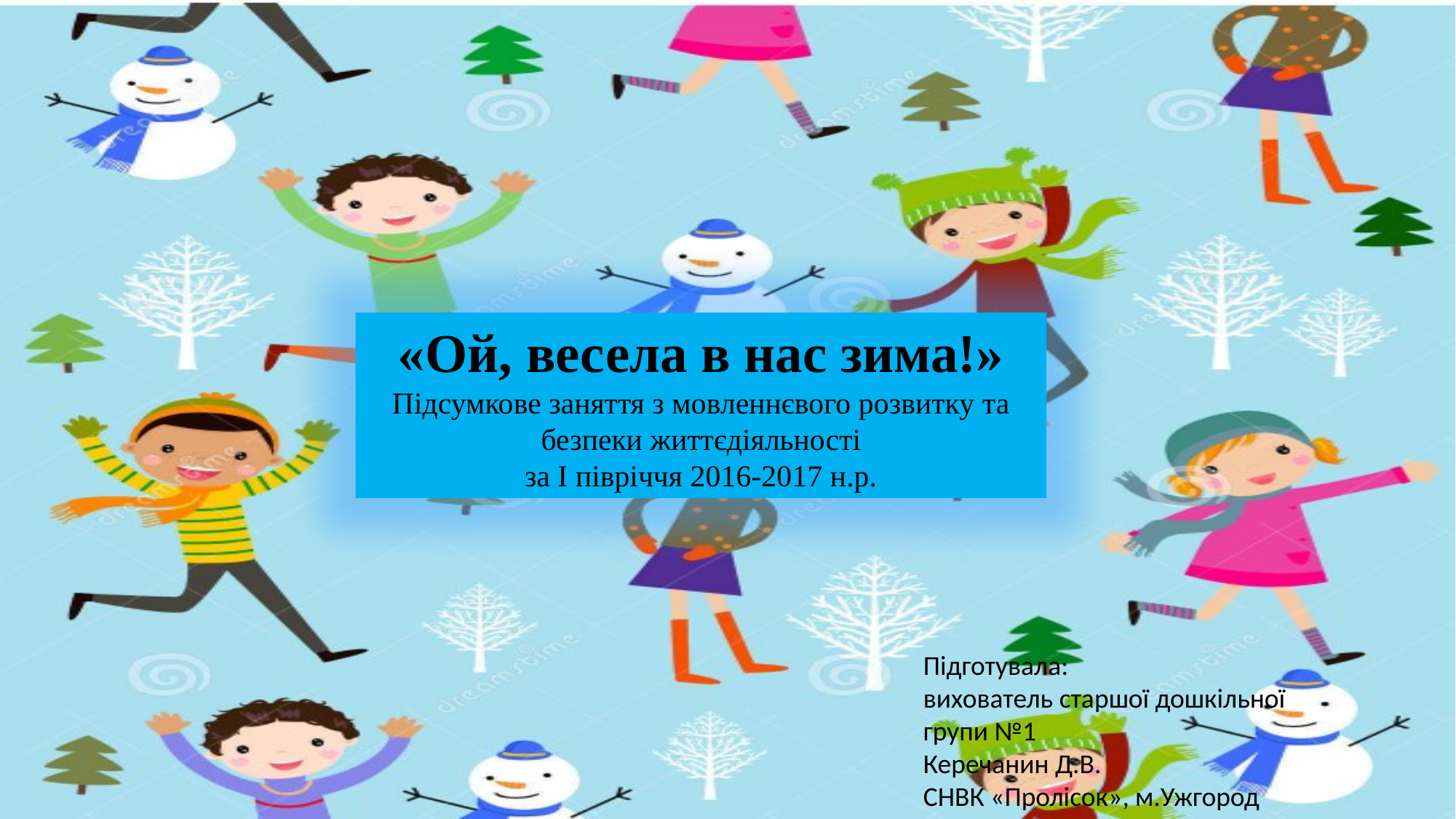

«Ой, весела в нас зима!»
Підсумкове заняття з мовленнєвого розвитку та безпеки життєдіяльності
за І півріччя 2016-2017 н.р.
Підготувала:
вихователь старшої дошкільної
групи №1
Керечанин Д.В.
СНВК «Пролісок», м.Ужгород